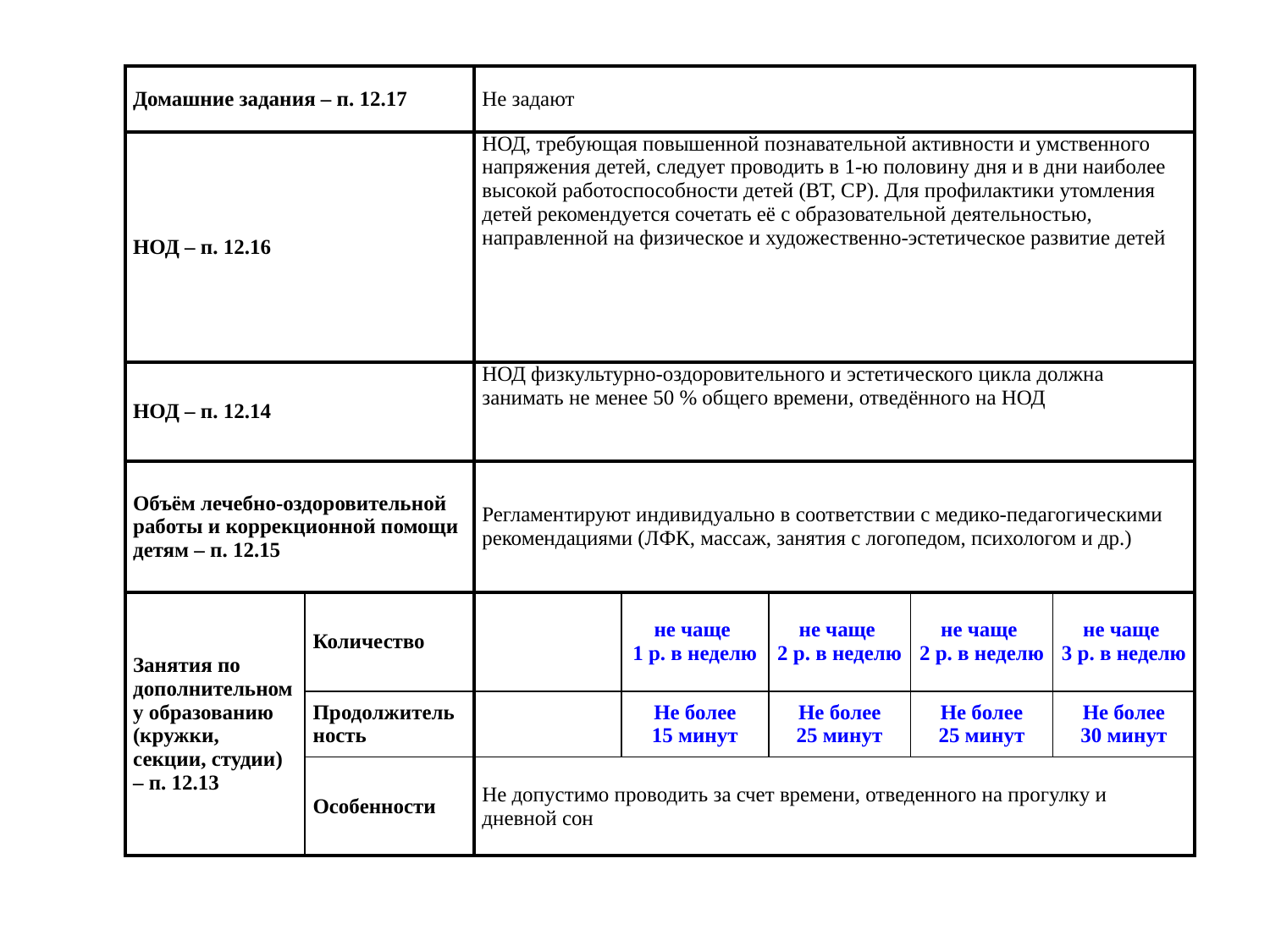

| Домашние задания – п. 12.17 |  | Не задают |  |  |  |  |
| --- | --- | --- | --- | --- | --- | --- |
| НОД – п. 12.16 |  | НОД, требующая повышенной познавательной активности и умственного напряжения детей, следует проводить в 1-ю половину дня и в дни наиболее высокой работоспособности детей (ВТ, СР). Для профилактики утомления детей рекомендуется сочетать её с образовательной деятельностью, направленной на физическое и художественно-эстетическое развитие детей |  |  |  |  |
| НОД – п. 12.14 |  | НОД физкультурно-оздоровительного и эстетического цикла должна занимать не менее 50 % общего времени, отведённого на НОД |  |  |  |  |
| Объём лечебно-оздоровительной работы и коррекционной помощи детям – п. 12.15 |  | Регламентируют индивидуально в соответствии с медико-педагогическими рекомендациями (ЛФК, массаж, занятия с логопедом, психологом и др.) |  |  |  |  |
| Занятия по дополнительному образованию (кружки, секции, студии) – п. 12.13 | Количество |  | не чаще 1 р. в неделю | не чаще 2 р. в неделю | не чаще 2 р. в неделю | не чаще 3 р. в неделю |
|  | Продолжительность |  | Не более 15 минут | Не более 25 минут | Не более 25 минут | Не более 30 минут |
|  | Особенности | Не допустимо проводить за счет времени, отведенного на прогулку и дневной сон |  |  |  |  |